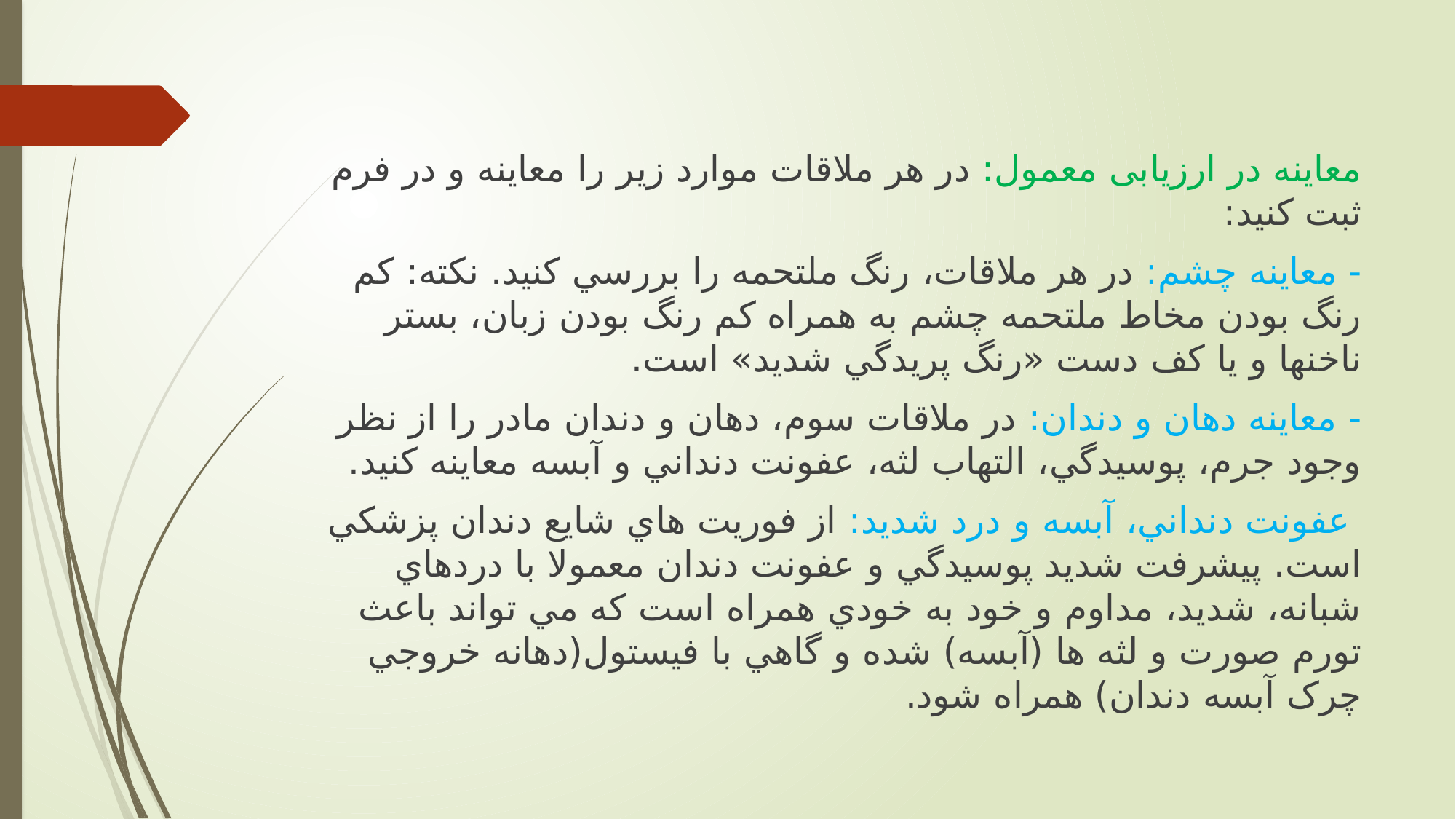

معاينه در ارزيابی معمول: در هر ملاقات موارد زير را معاينه و در فرم ثبت کنید:
- معاينه چشم: در هر ملاقات، رنگ ملتحمه را بررسي کنید. نکته: کم رنگ بودن مخاط ملتحمه چشم به همراه کم رنگ بودن زبان، بستر ناخنها و يا کف دست «رنگ پريدگي شديد» است.
- معاينه دهان و دندان: در ملاقات سوم، دهان و دندان مادر را از نظر وجود جرم، پوسیدگي، التهاب لثه، عفونت دنداني و آبسه معاينه کنید.
 عفونت دنداني، آبسه و درد شديد: از فوريت هاي شايع دندان پزشکي است. پیشرفت شديد پوسیدگي و عفونت دندان معمولا با دردهاي شبانه، شديد، مداوم و خود به خودي همراه است که مي تواند باعث تورم صورت و لثه ها (آبسه) شده و گاهي با فیستول(دهانه خروجي چرک آبسه دندان) همراه شود.